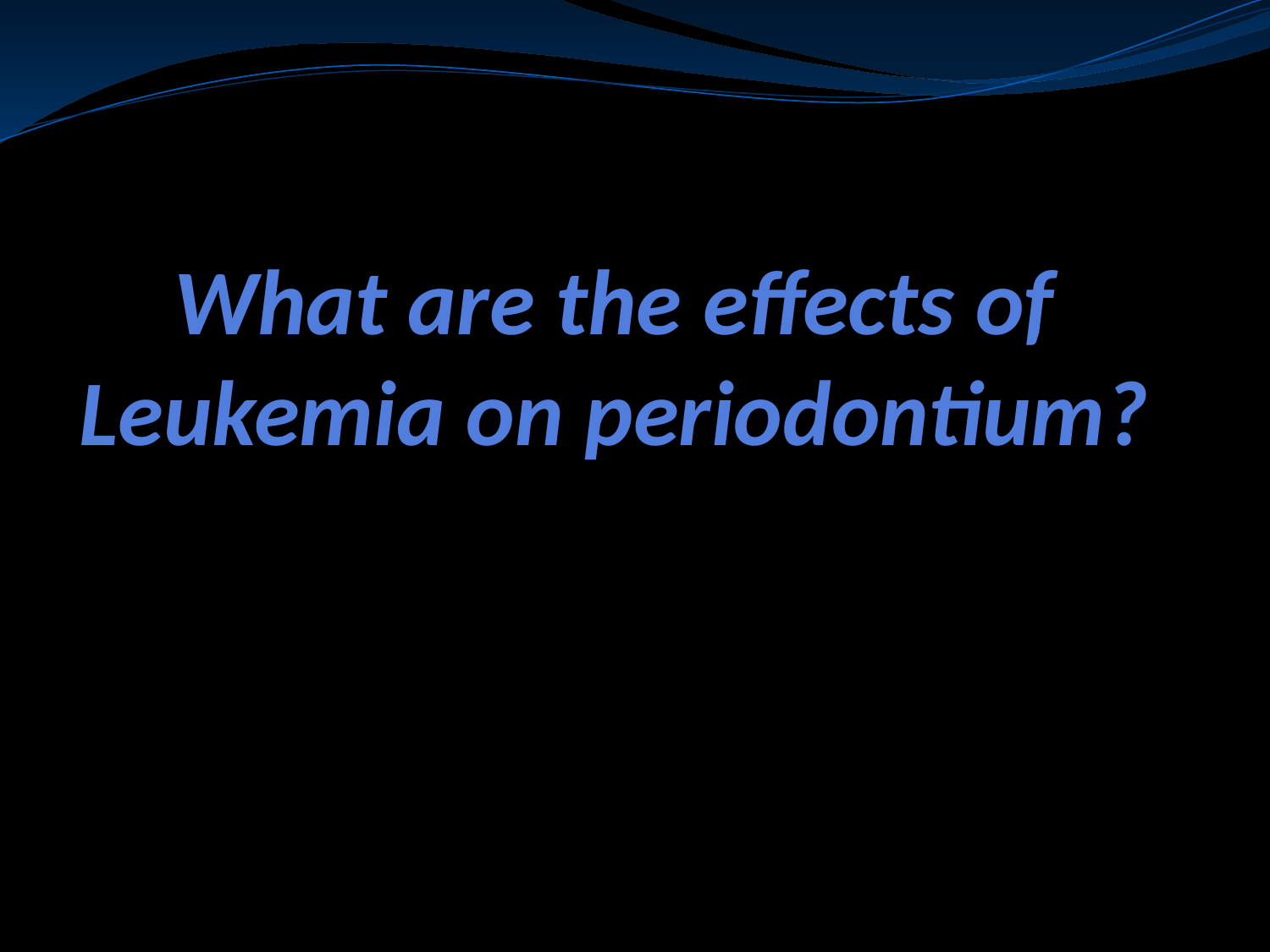

# What are the effects of Leukemia on periodontium?